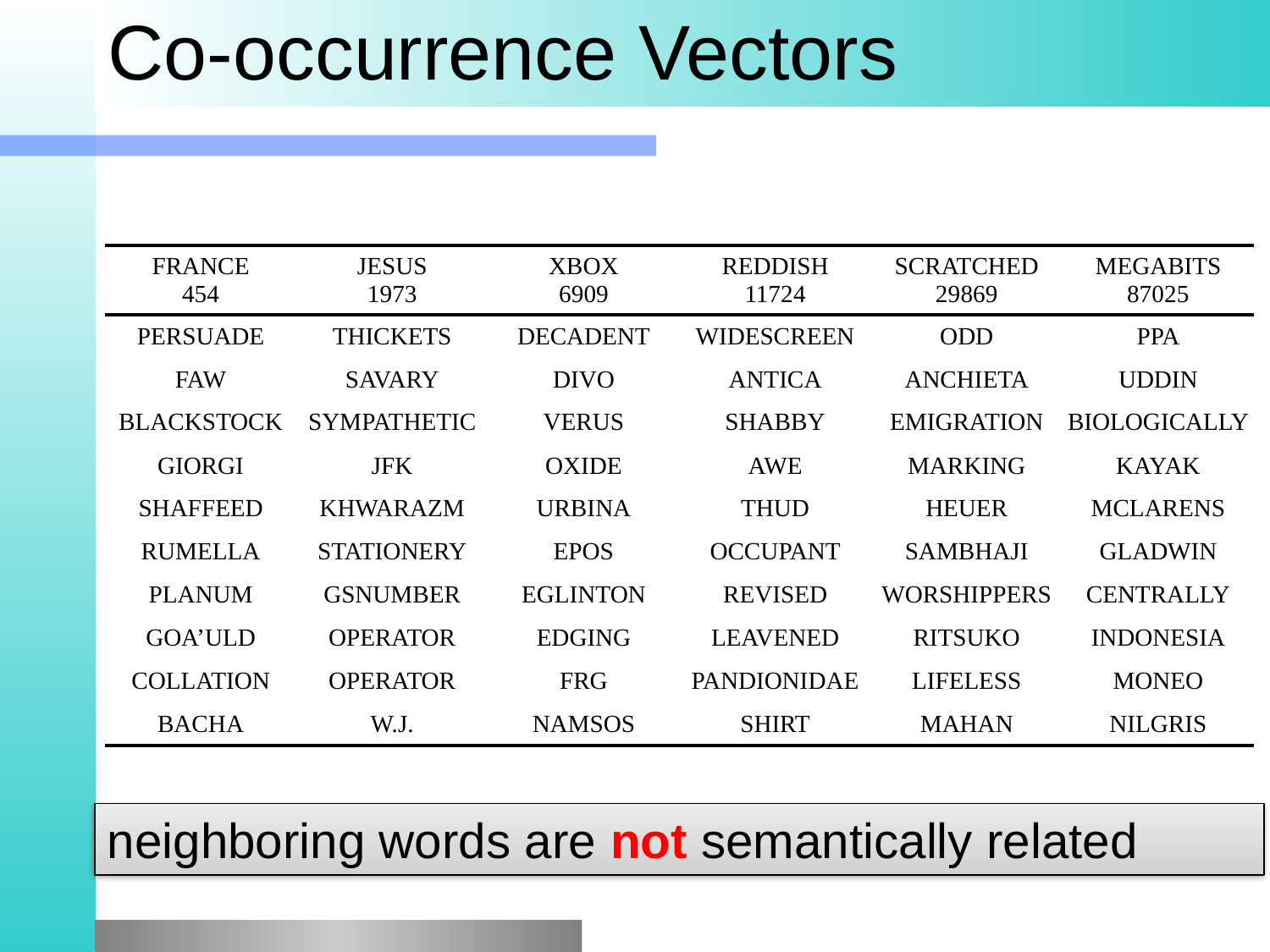

# Co-occurrence Vectors
| FRANCE 454 | JESUS 1973 | XBOX 6909 | REDDISH 11724 | SCRATCHED 29869 | MEGABITS 87025 |
| --- | --- | --- | --- | --- | --- |
| PERSUADE | THICKETS | DECADENT | WIDESCREEN | ODD | PPA |
| FAW | SAVARY | DIVO | ANTICA | ANCHIETA | UDDIN |
| BLACKSTOCK | SYMPATHETIC | VERUS | SHABBY | EMIGRATION | BIOLOGICALLY |
| GIORGI | JFK | OXIDE | AWE | MARKING | KAYAK |
| SHAFFEED | KHWARAZM | URBINA | THUD | HEUER | MCLARENS |
| RUMELLA | STATIONERY | EPOS | OCCUPANT | SAMBHAJI | GLADWIN |
| PLANUM | GSNUMBER | EGLINTON | REVISED | WORSHIPPERS | CENTRALLY |
| GOA’ULD | OPERATOR | EDGING | LEAVENED | RITSUKO | INDONESIA |
| COLLATION | OPERATOR | FRG | PANDIONIDAE | LIFELESS | MONEO |
| BACHA | W.J. | NAMSOS | SHIRT | MAHAN | NILGRIS |
neighboring words are not semantically related